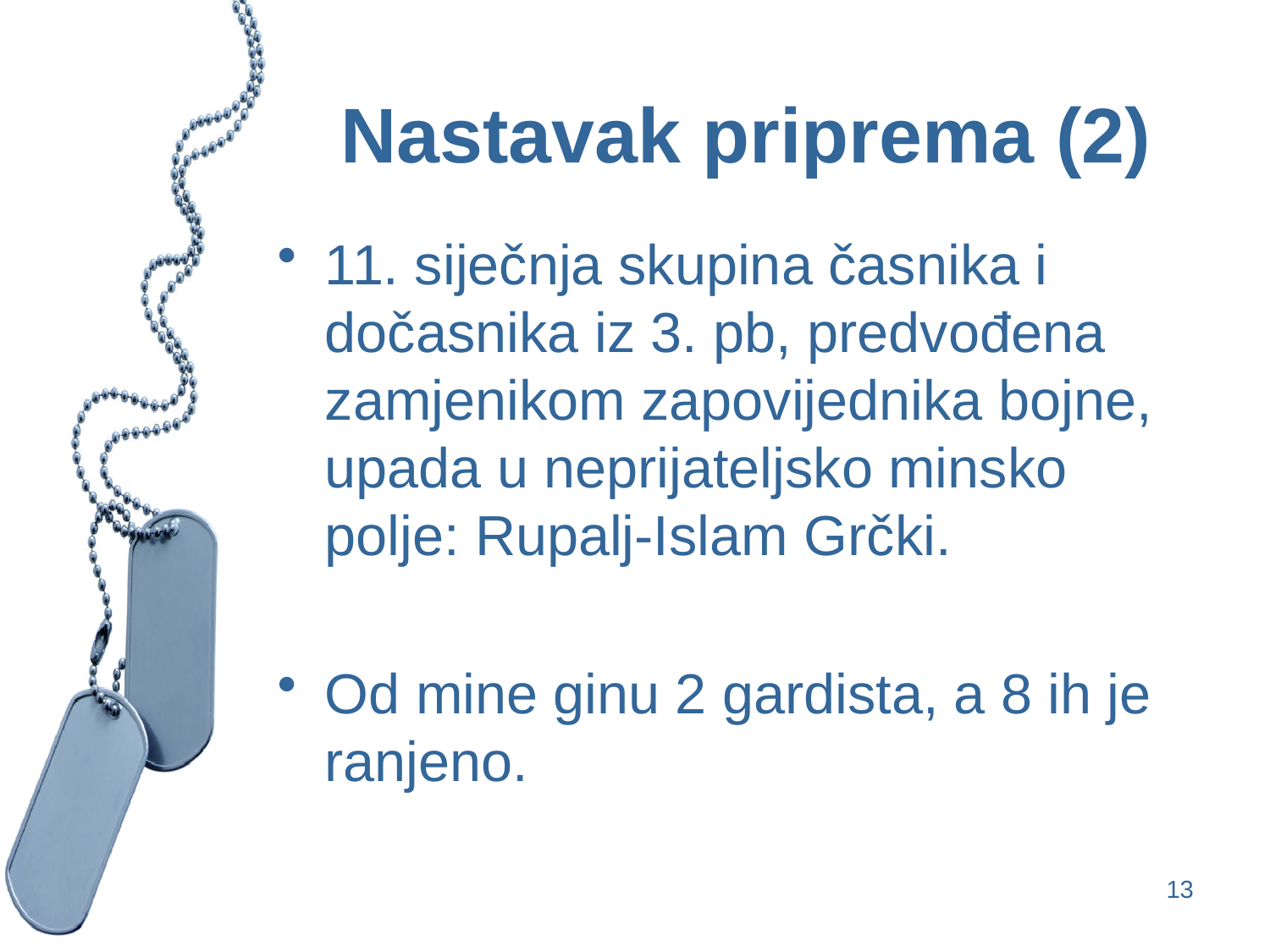

# Nastavak priprema (2)
11. siječnja skupina časnika i dočasnika iz 3. pb, predvođena zamjenikom zapovijednika bojne, upada u neprijateljsko minsko polje: Rupalj-Islam Grčki.

Od mine ginu 2 gardista, a 8 ih je  ranjeno.

13